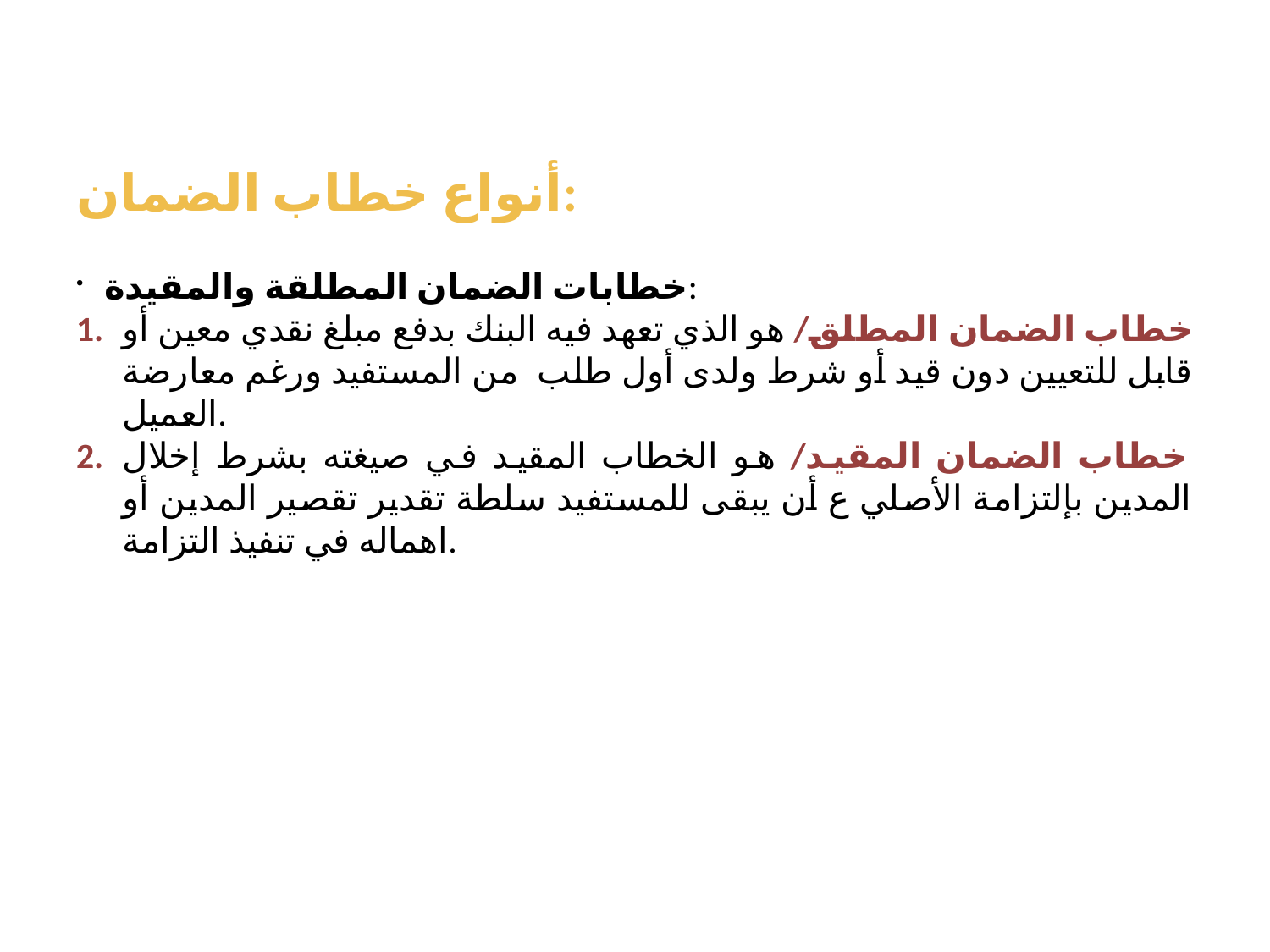

أنواع خطاب الضمان:

خطابات الضمان المطلقة والمقيدة:
خطاب الضمان المطلق/ هو الذي تعهد فيه البنك بدفع مبلغ نقدي معين أو قابل للتعيين دون قيد أو شرط ولدى أول طلب  من المستفيد ورغم معارضة العميل.
خطاب الضمان المقيد/ هو الخطاب المقيد في صيغته بشرط إخلال المدين بإلتزامة الأصلي ع أن يبقى للمستفيد سلطة تقدير تقصير المدين أو اهماله في تنفيذ التزامة.